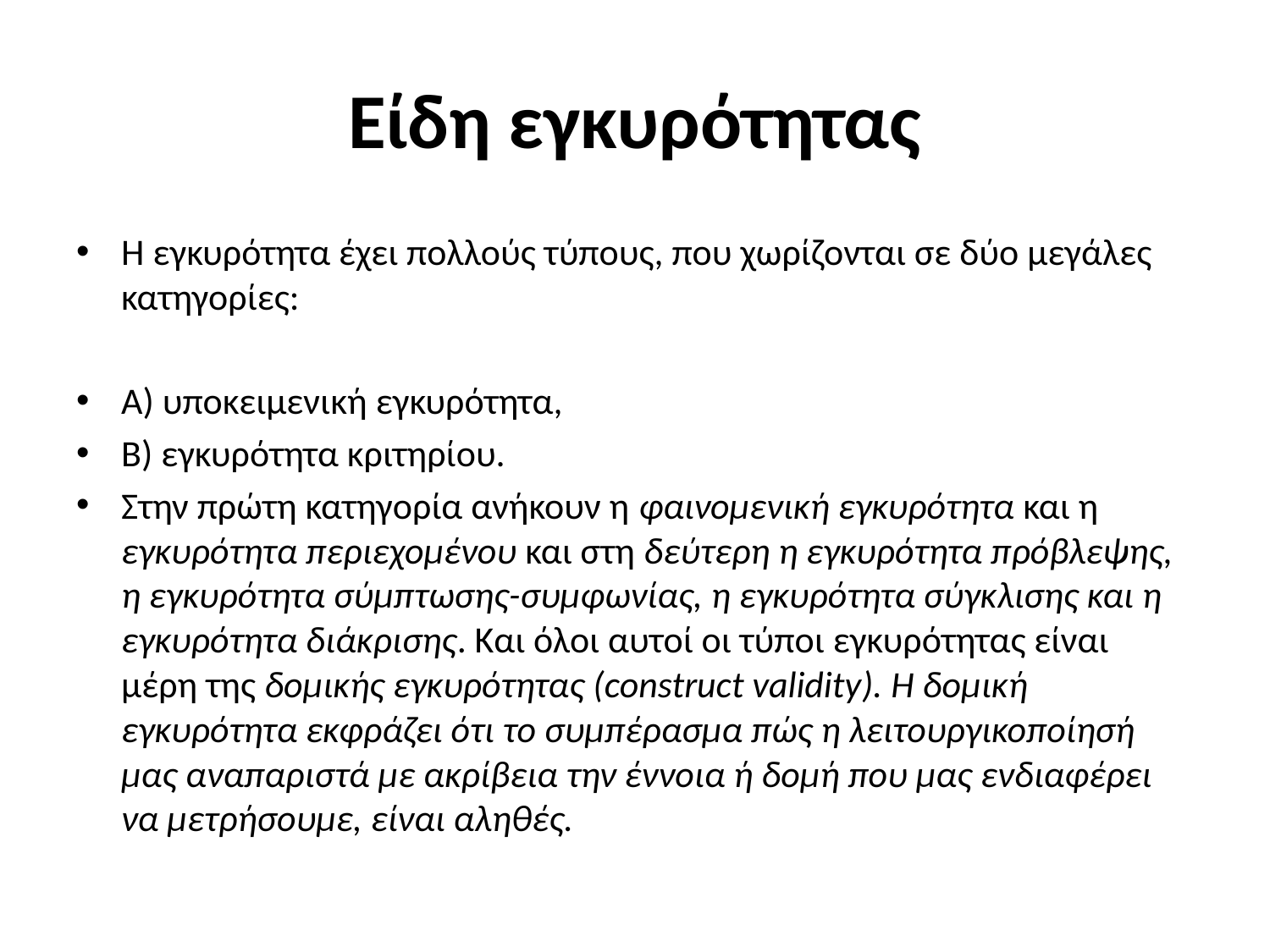

# Είδη εγκυρότητας
Η εγκυρότητα έχει πολλούς τύπους, που χωρίζονται σε δύο μεγάλες κατηγορίες:

Α) υποκειμενική εγκυρότητα,
Β) εγκυρότητα κριτηρίου.
Στην πρώτη κατηγορία ανήκουν η φαινομενική εγκυρότητα και η εγκυρότητα περιεχομένου και στη δεύτερη η εγκυρότητα πρόβλεψης, η εγκυρότητα σύμπτωσης-συμφωνίας, η εγκυρότητα σύγκλισης και η εγκυρότητα διάκρισης. Και όλοι αυτοί οι τύποι εγκυρότητας είναι μέρη της δομικής εγκυρότητας (construct validity). Η δομική εγκυρότητα εκφράζει ότι το συμπέρασμα πώς η λειτουργικοποίησή μας αναπαριστά με ακρίβεια την έννοια ή δομή που μας ενδιαφέρει να μετρήσουμε, είναι αληθές.